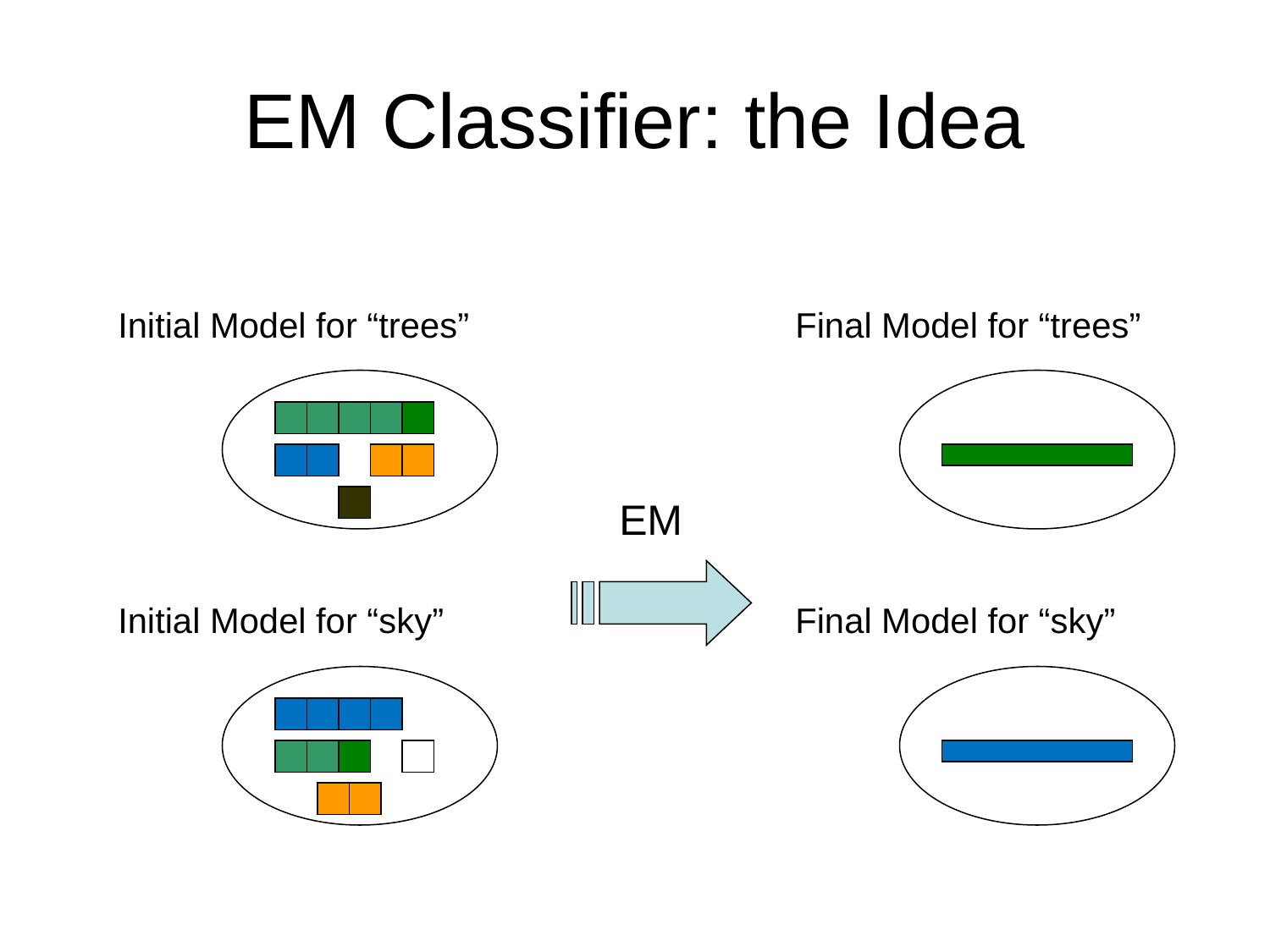

# EM Classifier: the Idea
Initial Model for “trees”

Final Model for “trees”

Final Model for “sky”

EM

Initial Model for “sky”